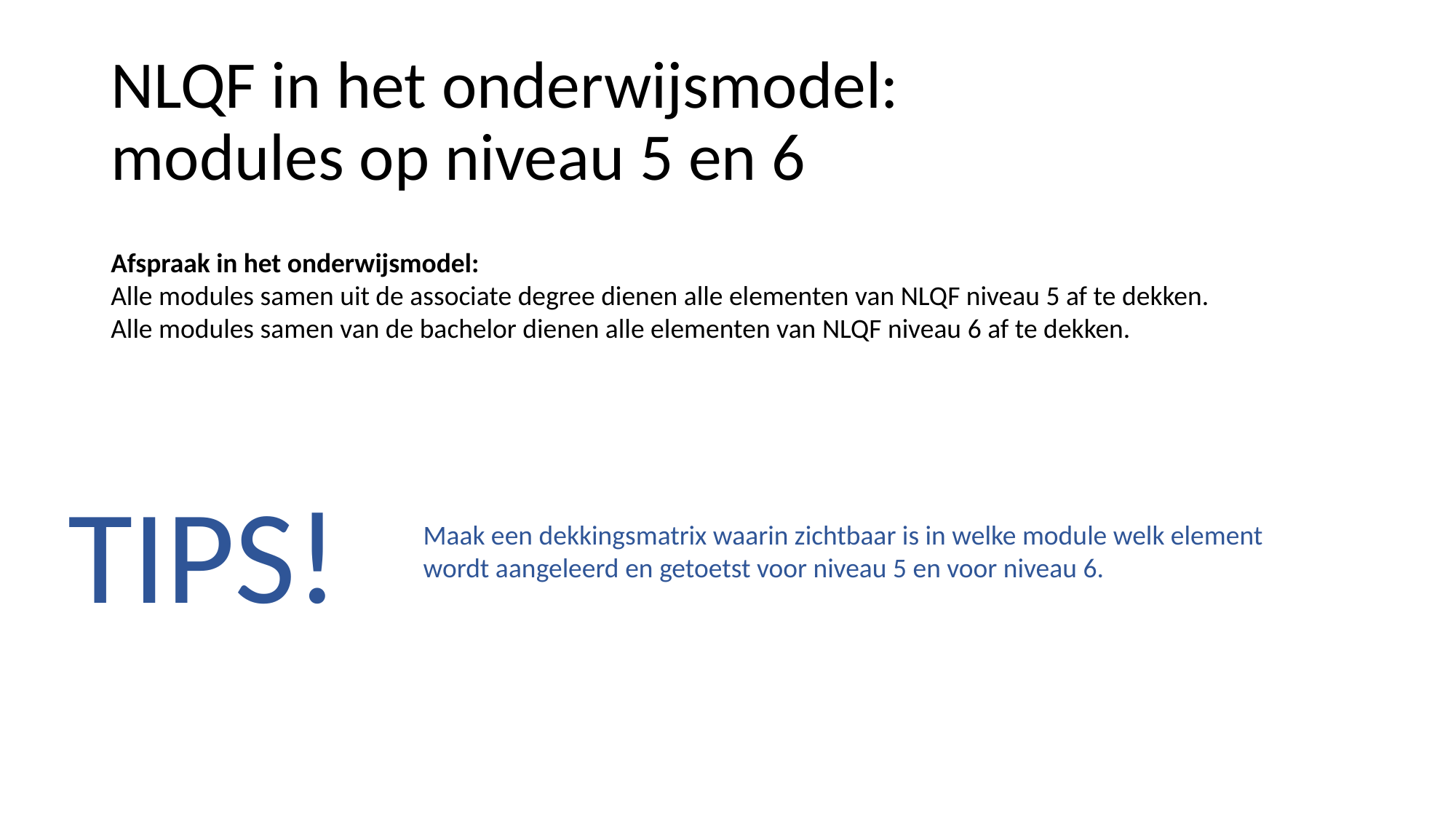

# NLQF in het onderwijsmodel: modules op niveau 5 en 6
Afspraak in het onderwijsmodel:
Alle modules samen uit de associate degree dienen alle elementen van NLQF niveau 5 af te dekken.
Alle modules samen van de bachelor dienen alle elementen van NLQF niveau 6 af te dekken.
TIPS!
Maak een dekkingsmatrix waarin zichtbaar is in welke module welk element wordt aangeleerd en getoetst voor niveau 5 en voor niveau 6.